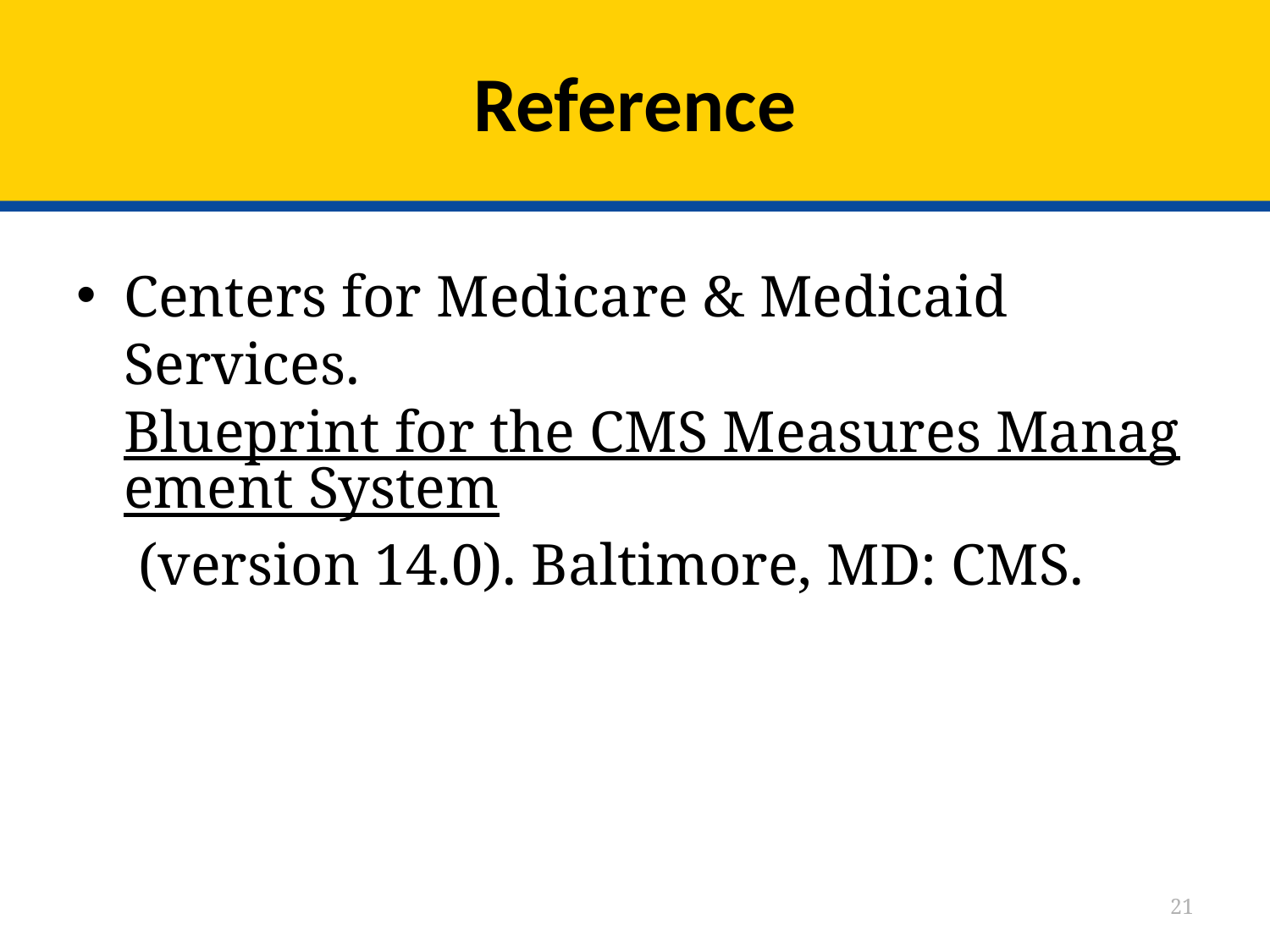

# Reference
Centers for Medicare & Medicaid Services.  Blueprint for the CMS Measures Management System (version 14.0). Baltimore, MD: CMS.
21